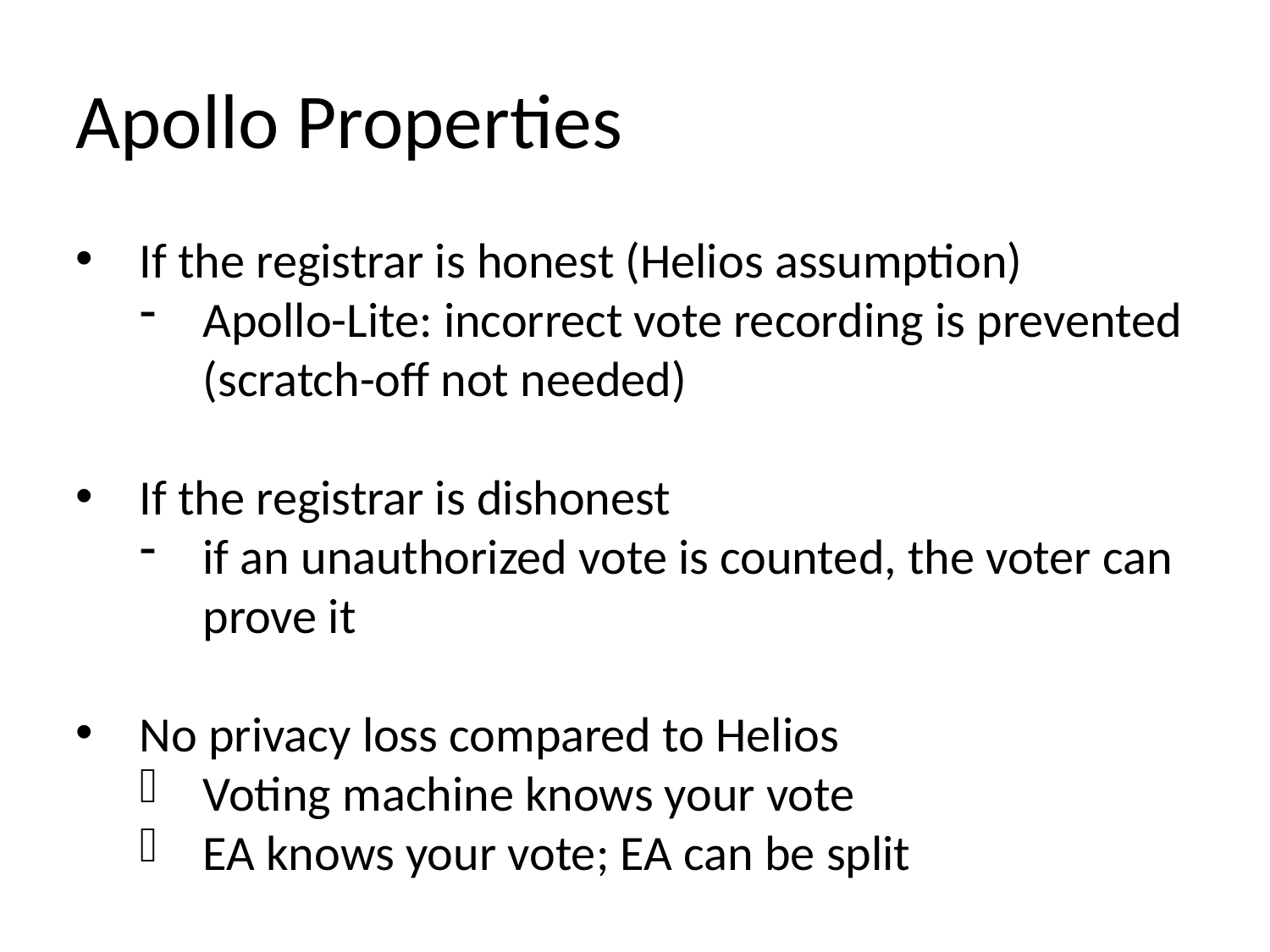

Apollo Properties
If the registrar is honest (Helios assumption)
Apollo-Lite: incorrect vote recording is prevented (scratch-off not needed)

If the registrar is dishonest
if an unauthorized vote is counted, the voter can prove it

No privacy loss compared to Helios
Voting machine knows your vote
EA knows your vote; EA can be split